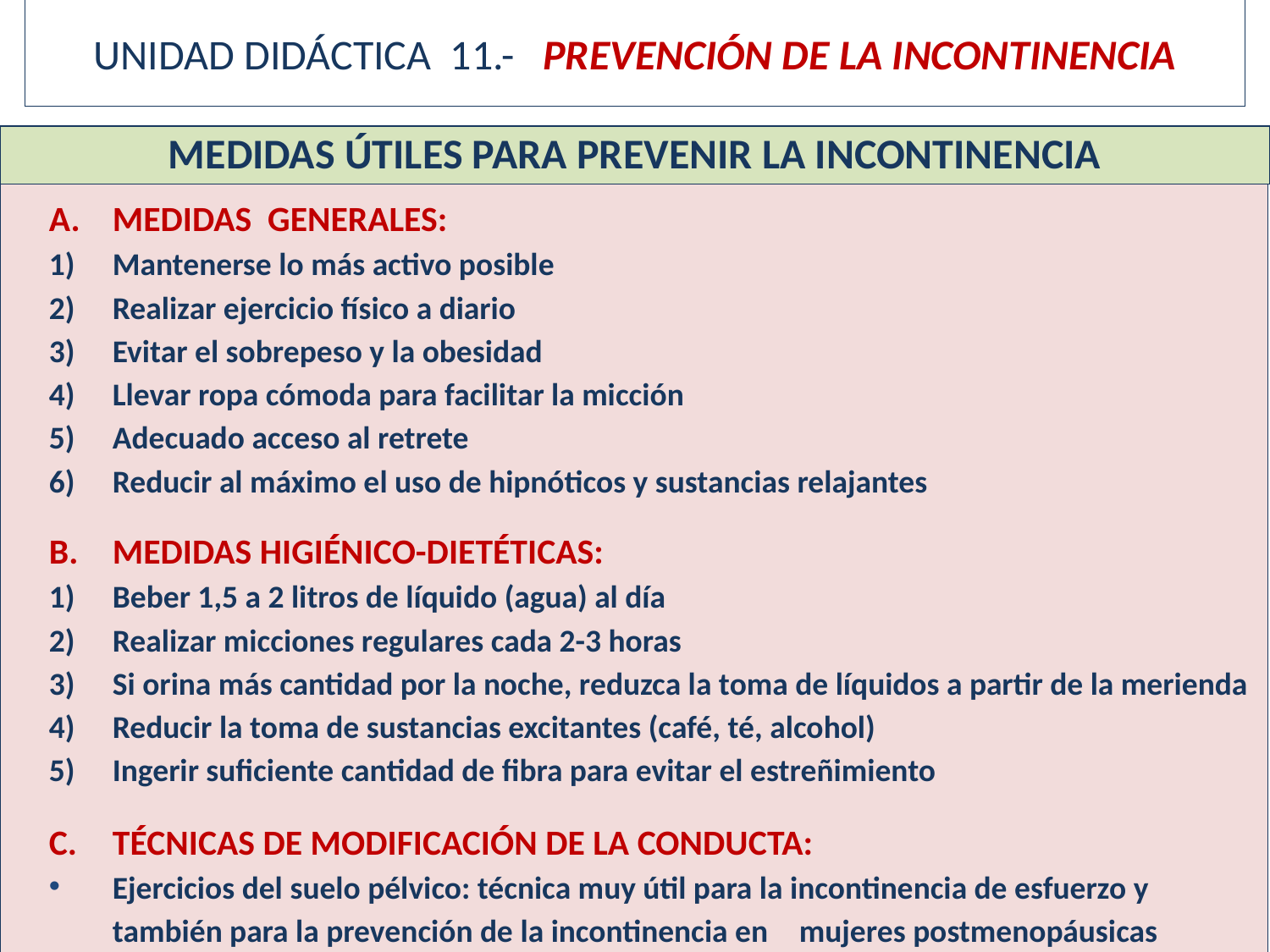

UNIDAD DIDÁCTICA  11.-   PREVENCIÓN DE LA INCONTINENCIA
MEDIDAS ÚTILES PARA PREVENIR LA INCONTINENCIA
MEDIDAS  GENERALES:
Mantenerse lo más activo posible
Realizar ejercicio físico a diario
Evitar el sobrepeso y la obesidad
Llevar ropa cómoda para facilitar la micción
Adecuado acceso al retrete
Reducir al máximo el uso de hipnóticos y sustancias relajantes

MEDIDAS HIGIÉNICO-DIETÉTICAS:
Beber 1,5 a 2 litros de líquido (agua) al día
Realizar micciones regulares cada 2-3 horas
Si orina más cantidad por la noche, reduzca la toma de líquidos a partir de la merienda
Reducir la toma de sustancias excitantes (café, té, alcohol)
Ingerir suficiente cantidad de fibra para evitar el estreñimiento

TÉCNICAS DE MODIFICACIÓN DE LA CONDUCTA:
Ejercicios del suelo pélvico: técnica muy útil para la incontinencia de esfuerzo y también para la prevención de la incontinencia en 	mujeres postmenopáusicas